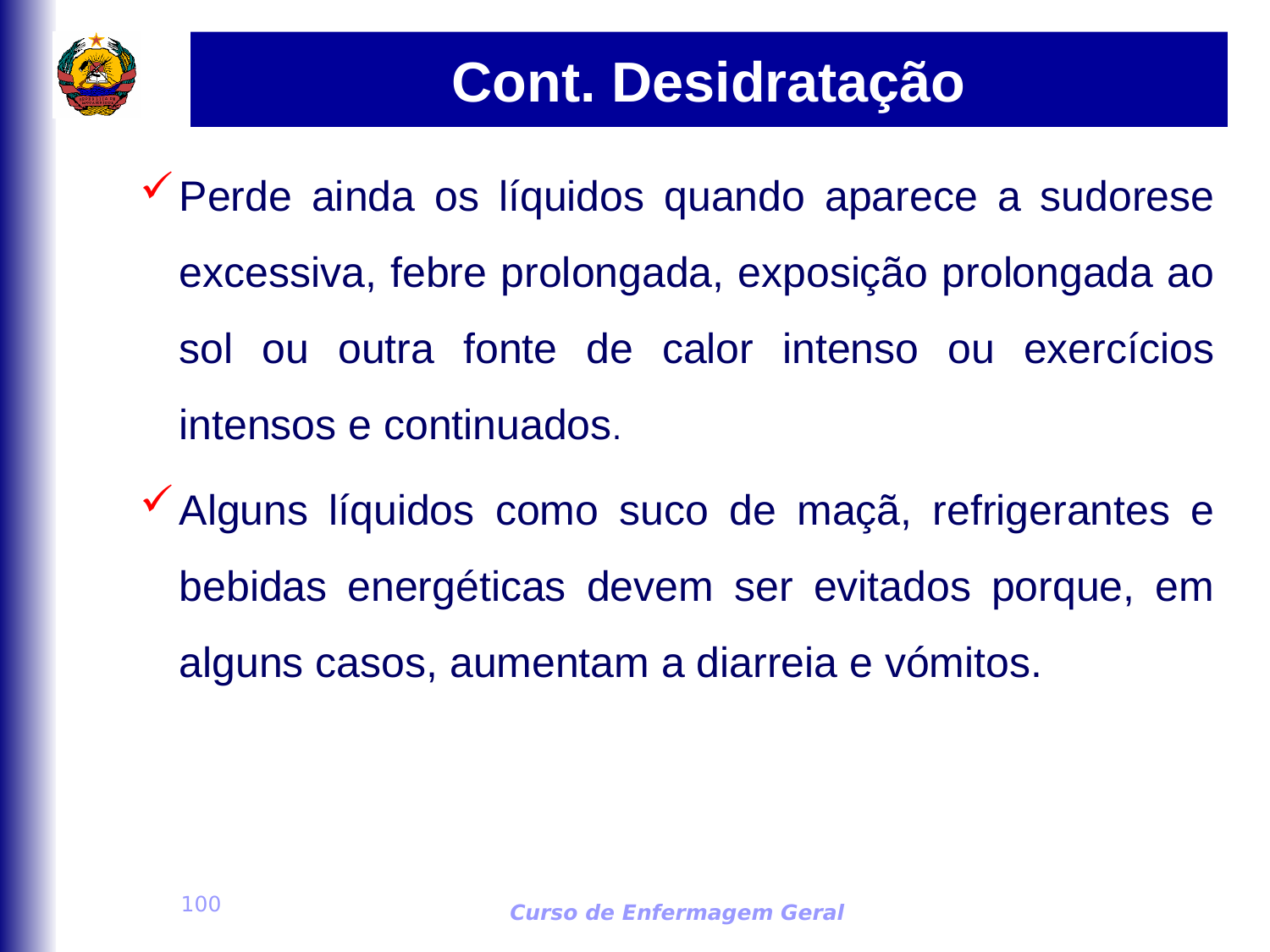

# Cont. Desidratação
Perde ainda os líquidos quando aparece a sudorese excessiva, febre prolongada, exposição prolongada ao sol ou outra fonte de calor intenso ou exercícios intensos e continuados.
Alguns líquidos como suco de maçã, refrigerantes e bebidas energéticas devem ser evitados porque, em alguns casos, aumentam a diarreia e vómitos.

100
Curso de Enfermagem Geral